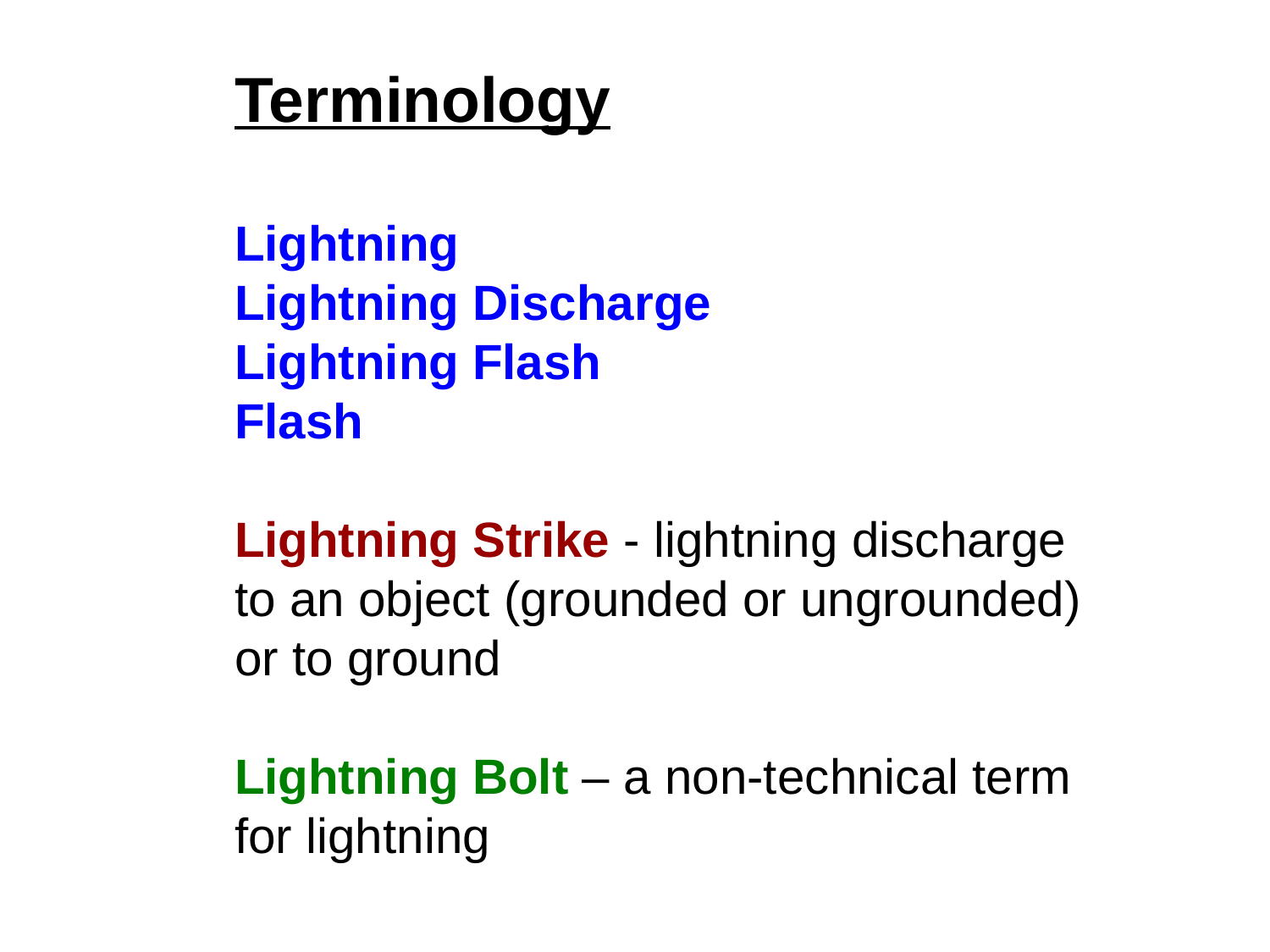

Terminology

Lightning
Lightning Discharge
Lightning Flash
Flash

Lightning Strike - lightning discharge to an object (grounded or ungrounded) or to ground

Lightning Bolt – a non-technical term for lightning